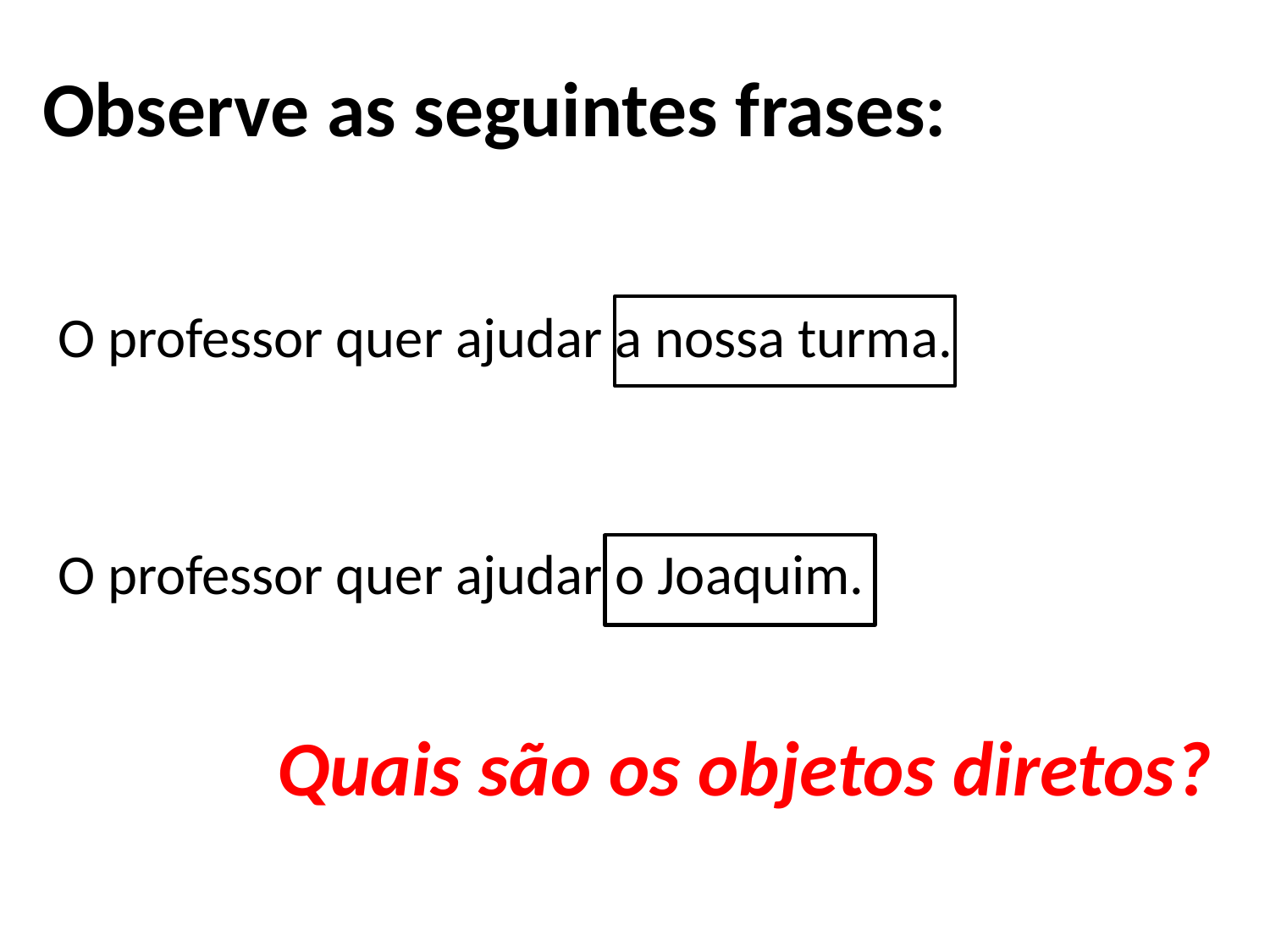

# Observe as seguintes frases:

O professor quer ajudar a nossa turma.

O professor quer ajudar o Joaquim.

Quais são os objetos diretos?